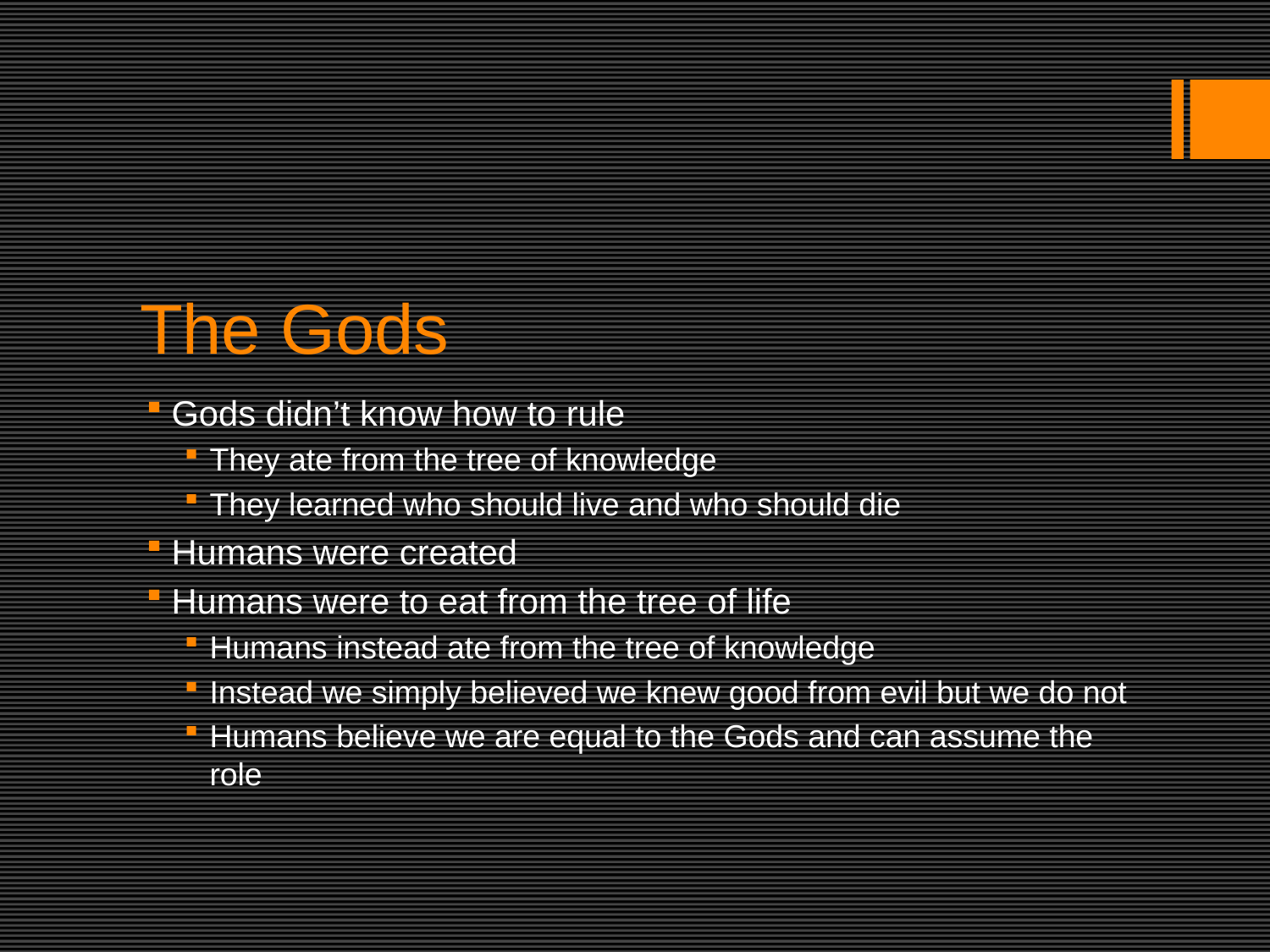

# The Gods
Gods didn’t know how to rule
They ate from the tree of knowledge
They learned who should live and who should die
Humans were created
Humans were to eat from the tree of life
Humans instead ate from the tree of knowledge
Instead we simply believed we knew good from evil but we do not
Humans believe we are equal to the Gods and can assume the role